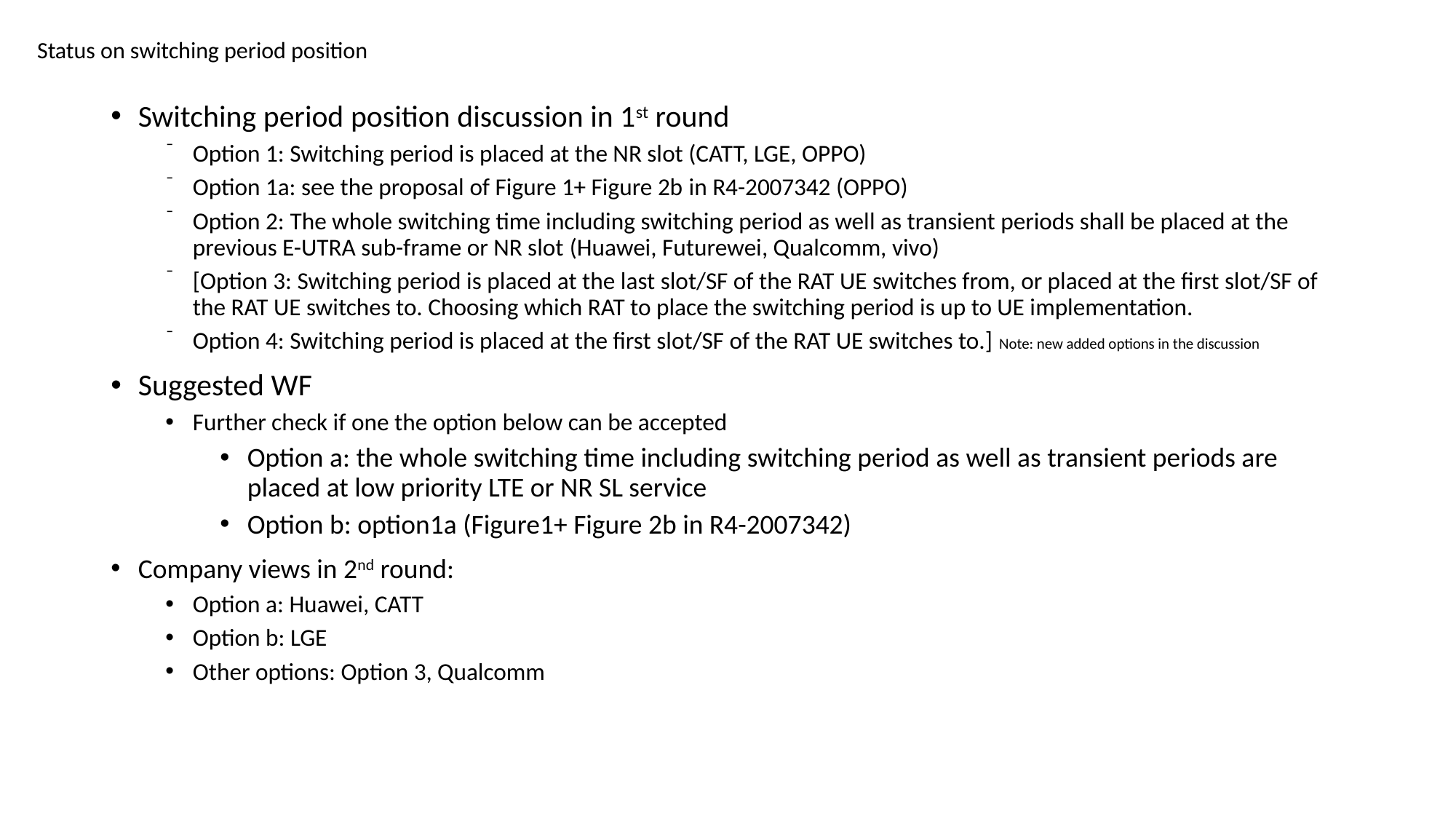

# Status on switching period position
Switching period position discussion in 1st round
Option 1: Switching period is placed at the NR slot (CATT, LGE, OPPO)
Option 1a: see the proposal of Figure 1+ Figure 2b in R4-2007342 (OPPO)
Option 2: The whole switching time including switching period as well as transient periods shall be placed at the previous E-UTRA sub-frame or NR slot (Huawei, Futurewei, Qualcomm, vivo)
[Option 3: Switching period is placed at the last slot/SF of the RAT UE switches from, or placed at the first slot/SF of the RAT UE switches to. Choosing which RAT to place the switching period is up to UE implementation.
Option 4: Switching period is placed at the first slot/SF of the RAT UE switches to.] Note: new added options in the discussion
Suggested WF
Further check if one the option below can be accepted
Option a: the whole switching time including switching period as well as transient periods are placed at low priority LTE or NR SL service
Option b: option1a (Figure1+ Figure 2b in R4-2007342)
Company views in 2nd round:
Option a: Huawei, CATT
Option b: LGE
Other options: Option 3, Qualcomm